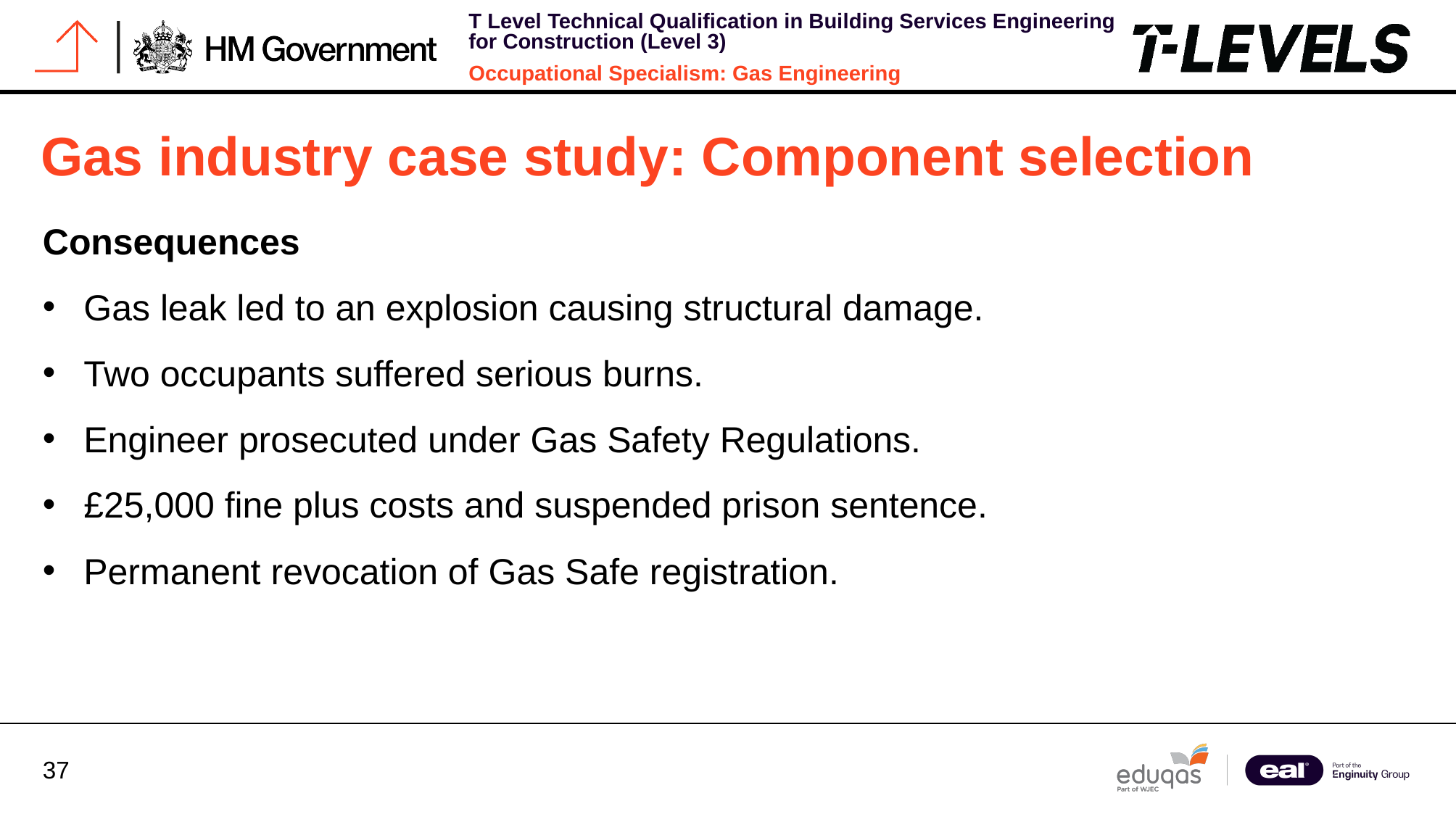

# Gas industry case study: Component selection
Consequences
Gas leak led to an explosion causing structural damage.
Two occupants suffered serious burns.
Engineer prosecuted under Gas Safety Regulations.
£25,000 fine plus costs and suspended prison sentence.
Permanent revocation of Gas Safe registration.